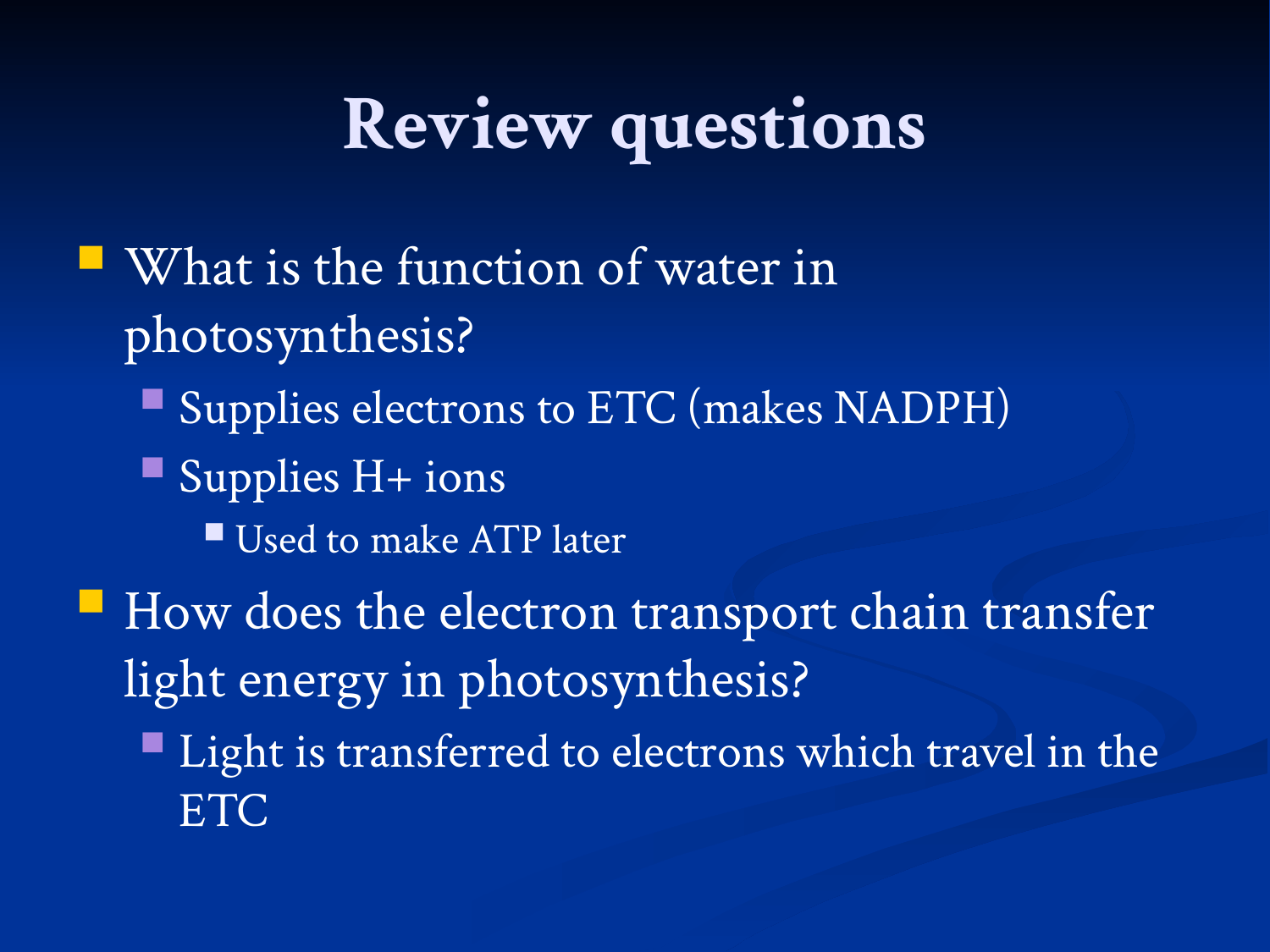

# Review questions
What is the function of water in photosynthesis?
Supplies electrons to ETC (makes NADPH)
Supplies H+ ions
Used to make ATP later
How does the electron transport chain transfer light energy in photosynthesis?
Light is transferred to electrons which travel in the ETC